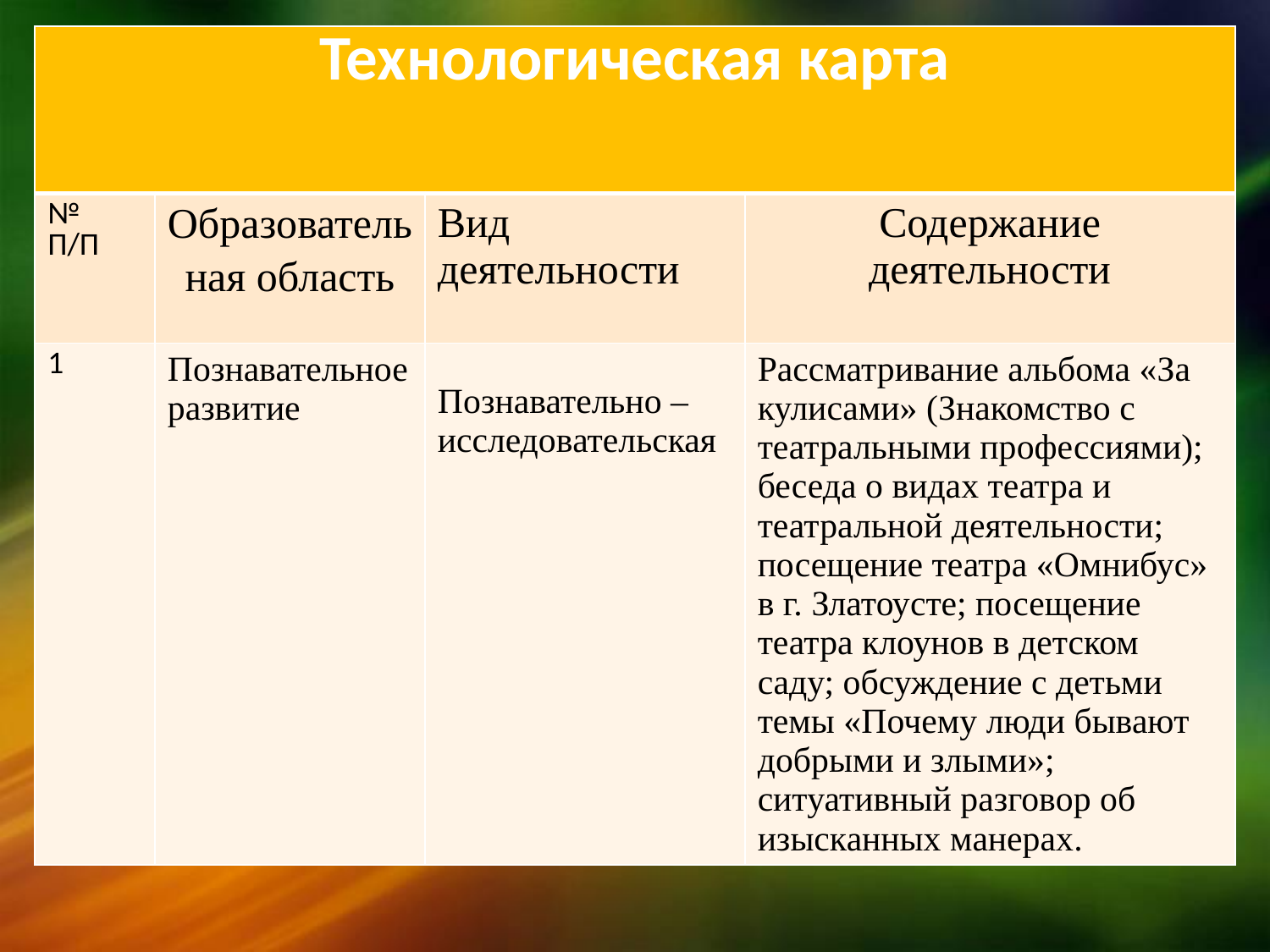

| Технологическая карта |  |  |  |
| --- | --- | --- | --- |
| № П/П | Образовательная область | Вид деятельности | Содержание деятельности |
| 1 | Познавательное развитие | Познавательно – исследовательская | Рассматривание альбома «За кулисами» (Знакомство с театральными профессиями); беседа о видах театра и театральной деятельности; посещение театра «Омнибус» в г. Златоусте; посещение театра клоунов в детском саду; обсуждение с детьми темы «Почему люди бывают добрыми и злыми»; ситуативный разговор об изысканных манерах. |
#